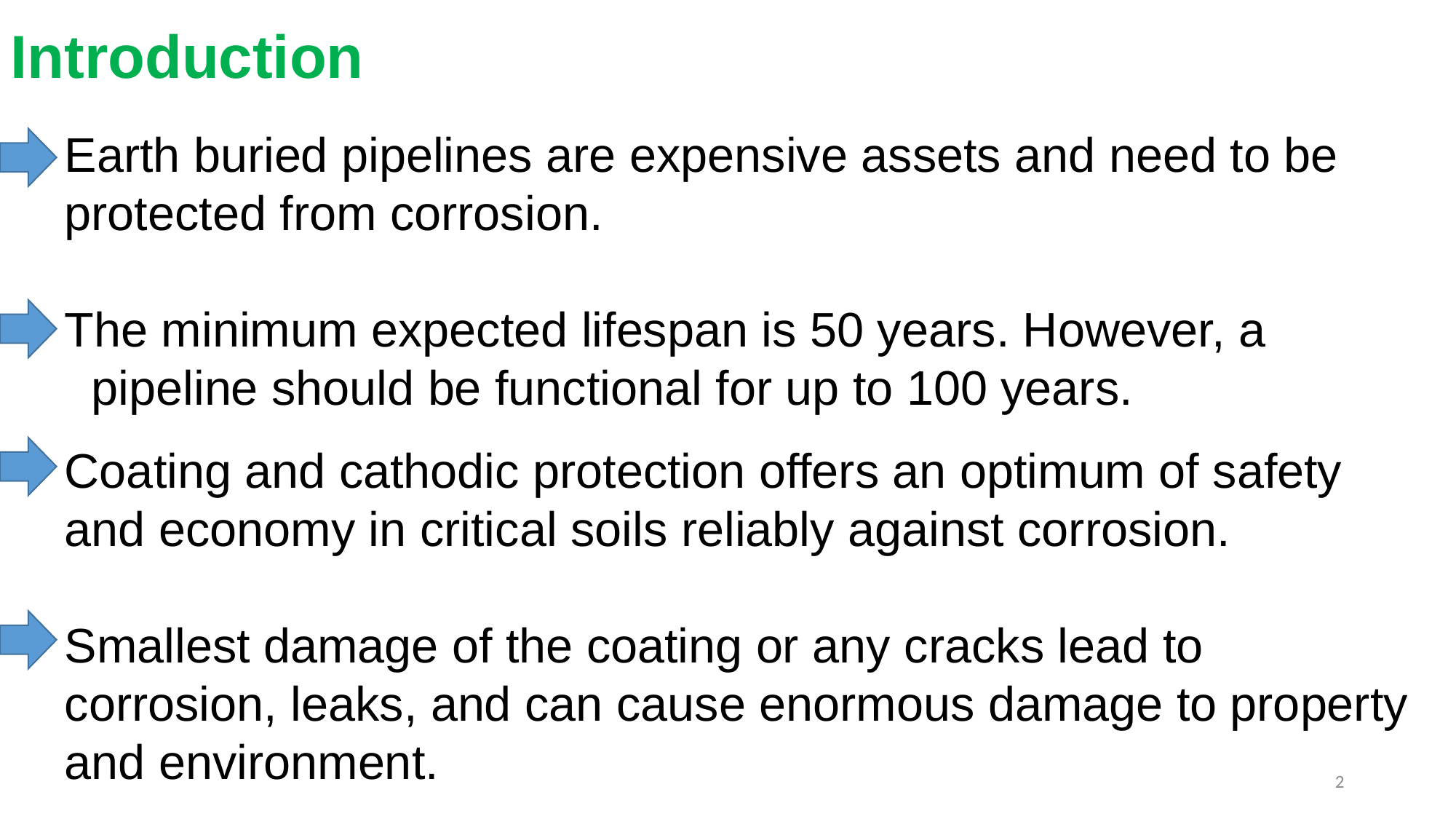

Introduction

    Earth buried pipelines are expensive assets and need to be
    protected from corrosion.

    The minimum expected lifespan is 50 years. However, a
      pipeline should be functional for up to 100 years.

    Coating and cathodic protection offers an optimum of safety
    and economy in critical soils reliably against corrosion.

    Smallest damage of the coating or any cracks lead to
    corrosion, leaks, and can cause enormous damage to property
    and environment.

2